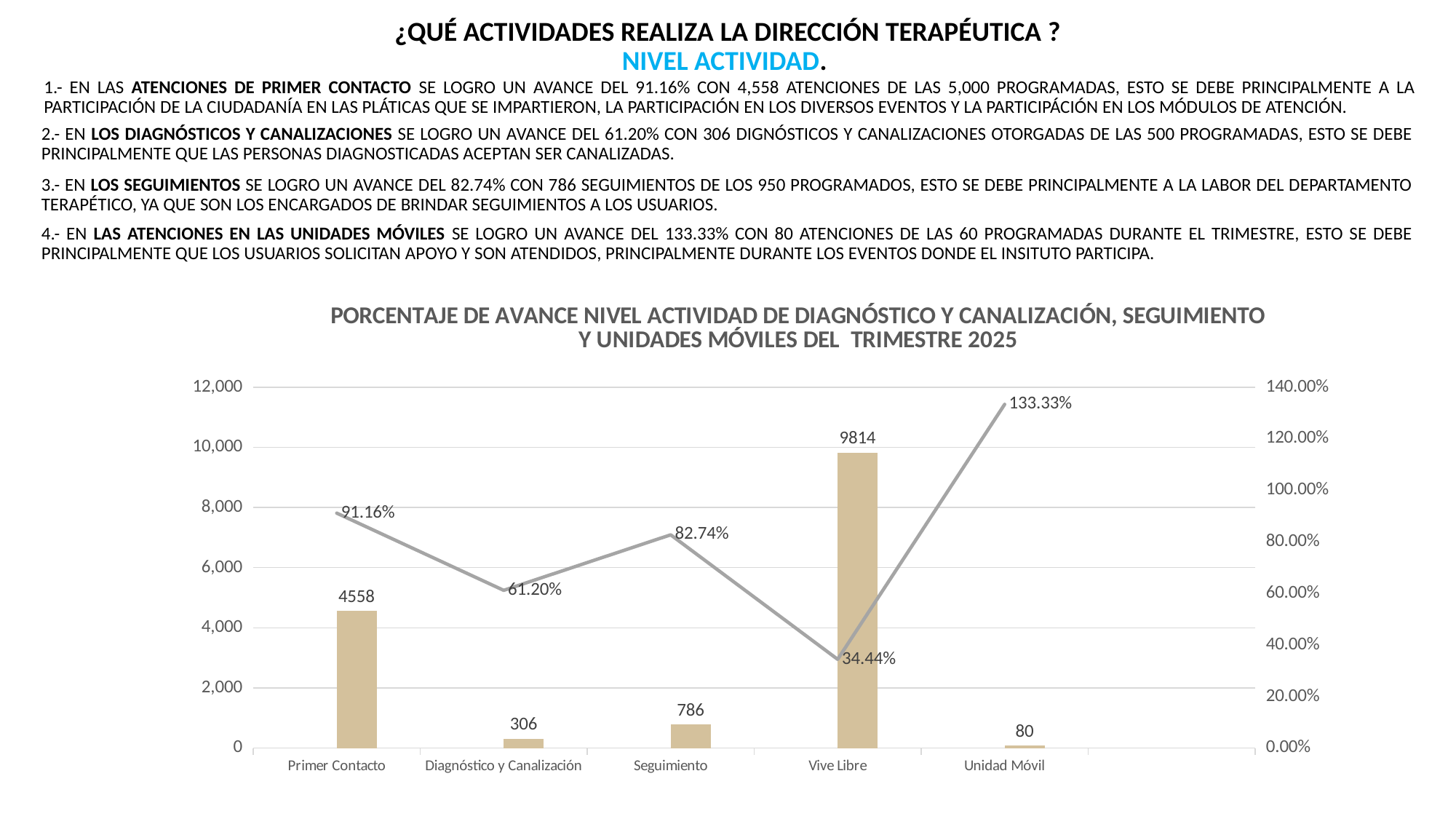

¿QUÉ ACTIVIDADES REALIZA LA DIRECCIÓN TERAPÉUTICA ? NIVEL ACTIVIDAD.
1.- EN LAS ATENCIONES DE PRIMER CONTACTO SE LOGRO UN AVANCE DEL 91.16% CON 4,558 ATENCIONES DE LAS 5,000 PROGRAMADAS, ESTO SE DEBE PRINCIPALMENTE A LA PARTICIPACIÓN DE LA CIUDADANÍA EN LAS PLÁTICAS QUE SE IMPARTIERON, LA PARTICIPACIÓN EN LOS DIVERSOS EVENTOS Y LA PARTICIPÁCIÓN EN LOS MÓDULOS DE ATENCIÓN.
2.- EN LOS DIAGNÓSTICOS Y CANALIZACIONES SE LOGRO UN AVANCE DEL 61.20% CON 306 DIGNÓSTICOS Y CANALIZACIONES OTORGADAS DE LAS 500 PROGRAMADAS, ESTO SE DEBE PRINCIPALMENTE QUE LAS PERSONAS DIAGNOSTICADAS ACEPTAN SER CANALIZADAS.
3.- EN LOS SEGUIMIENTOS SE LOGRO UN AVANCE DEL 82.74% CON 786 SEGUIMIENTOS DE LOS 950 PROGRAMADOS, ESTO SE DEBE PRINCIPALMENTE A LA LABOR DEL DEPARTAMENTO TERAPÉTICO, YA QUE SON LOS ENCARGADOS DE BRINDAR SEGUIMIENTOS A LOS USUARIOS.
4.- EN LAS ATENCIONES EN LAS UNIDADES MÓVILES SE LOGRO UN AVANCE DEL 133.33% CON 80 ATENCIONES DE LAS 60 PROGRAMADAS DURANTE EL TRIMESTRE, ESTO SE DEBE PRINCIPALMENTE QUE LOS USUARIOS SOLICITAN APOYO Y SON ATENDIDOS, PRINCIPALMENTE DURANTE LOS EVENTOS DONDE EL INSITUTO PARTICIPA.

### Chart: PORCENTAJE DE AVANCE NIVEL ACTIVIDAD DE DIAGNÓSTICO Y CANALIZACIÓN, SEGUIMIENTO Y UNIDADES MÓVILES DEL  TRIMESTRE 2025

| Category | Meta Planeada | Meta Alcanzada | Porcentaje |
|---|---|---|---|
| Primer Contacto | 5000.0 | 4558.0 | 0.9116 |
| Diagnóstico y Canalización | 500.0 | 306.0 | 0.612 |
| Seguimiento | 950.0 | 786.0 | 0.8273684210526315 |
| Vive Libre | 28500.0 | 9814.0 | 0.34435087719298246 |
| Unidad Móvil | 60.0 | 80.0 | 1.3333333333333333 |